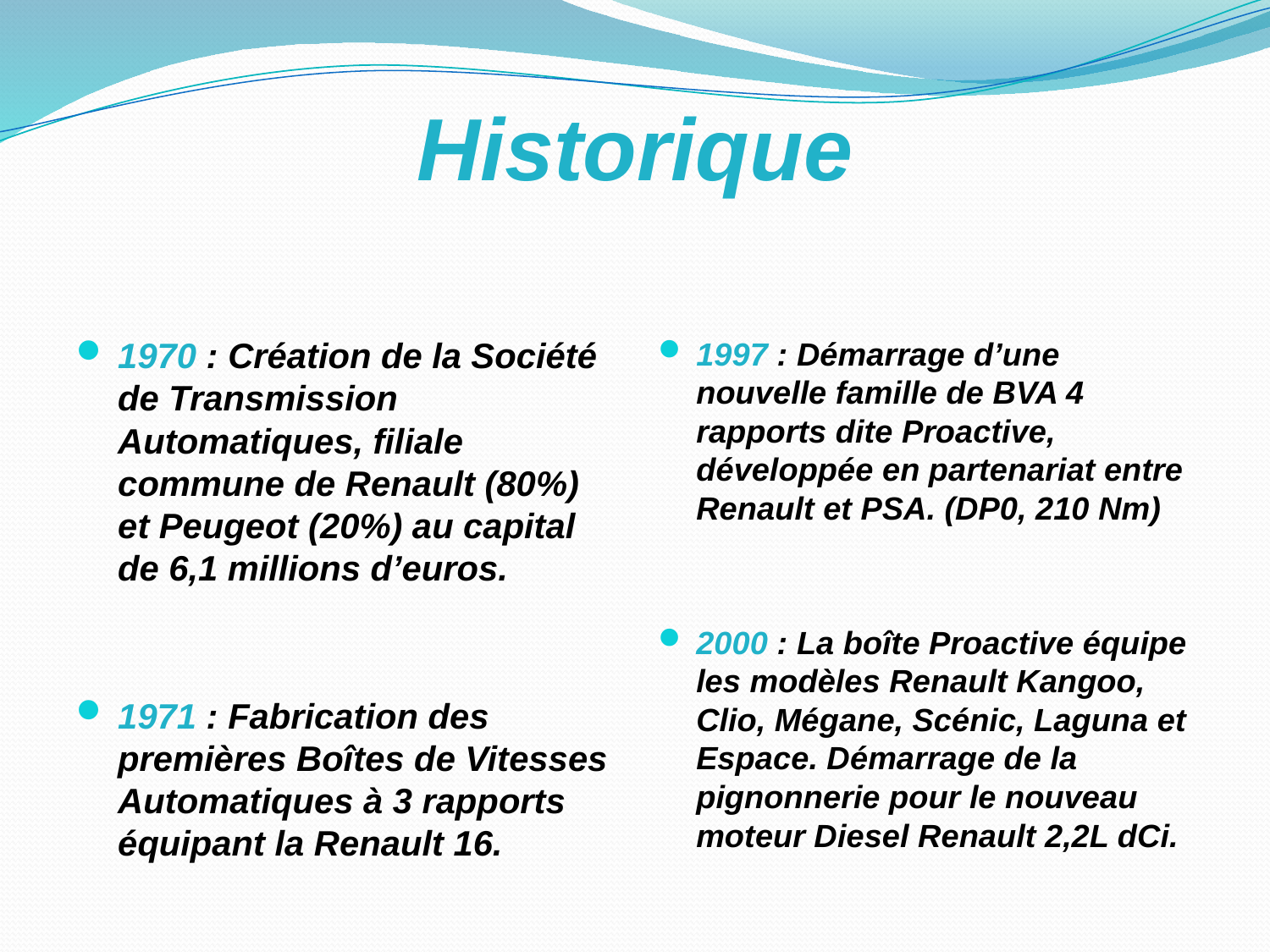

# Historique
1970 : Création de la Société de Transmission Automatiques, filiale commune de Renault (80%) et Peugeot (20%) au capital de 6,1 millions d’euros.

1971 : Fabrication des premières Boîtes de Vitesses Automatiques à 3 rapports équipant la Renault 16.

1997 : Démarrage d’une nouvelle famille de BVA 4 rapports dite Proactive, développée en partenariat entre Renault et PSA. (DP0, 210 Nm)

2000 : La boîte Proactive équipe les modèles Renault Kangoo, Clio, Mégane, Scénic, Laguna et Espace. Démarrage de la pignonnerie pour le nouveau moteur Diesel Renault 2,2L dCi.